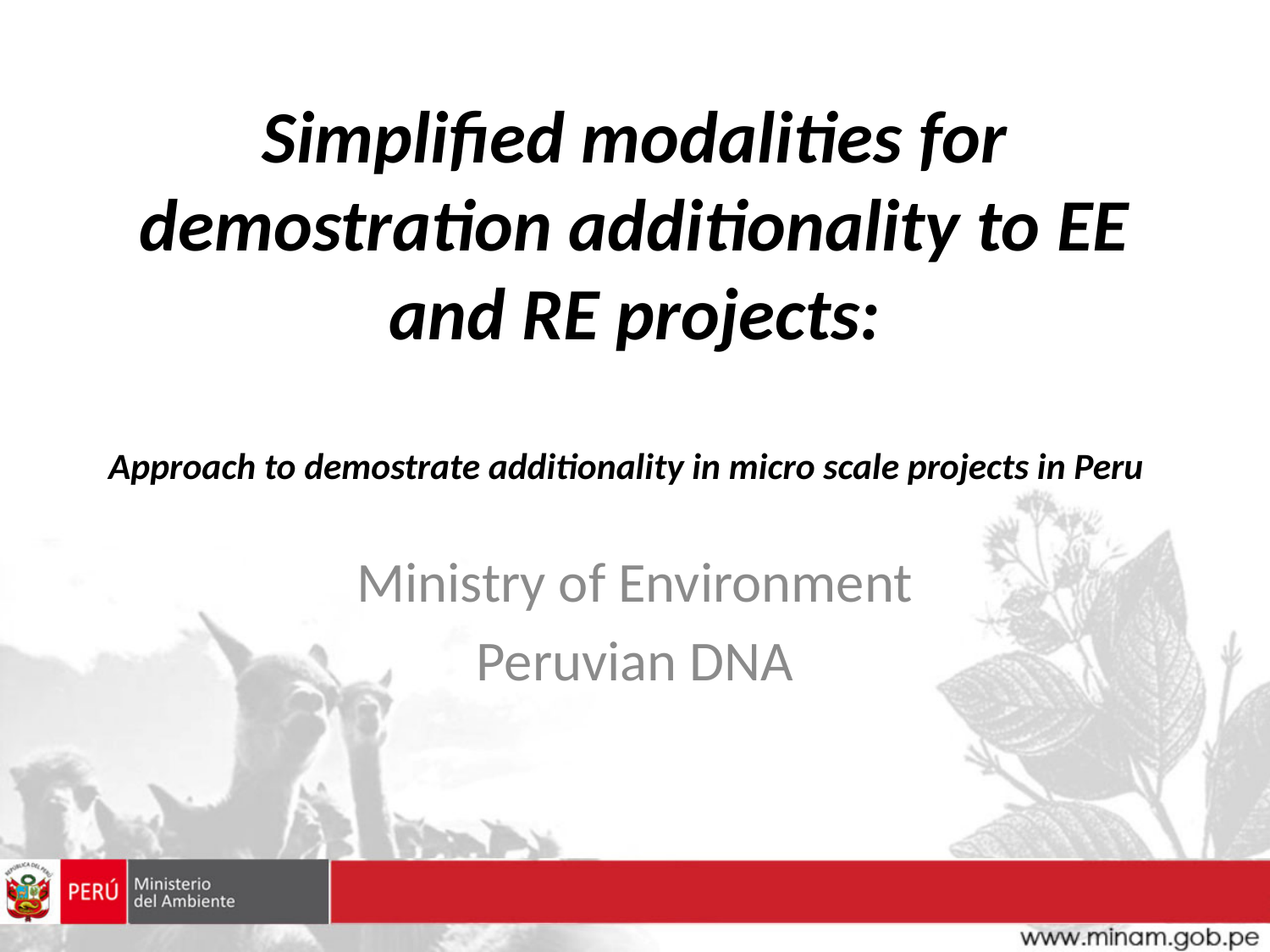

# Simplified modalities for demostration additionality to EE and RE projects: Approach to demostrate additionality in micro scale projects in Peru
Ministry of Environment
Peruvian DNA